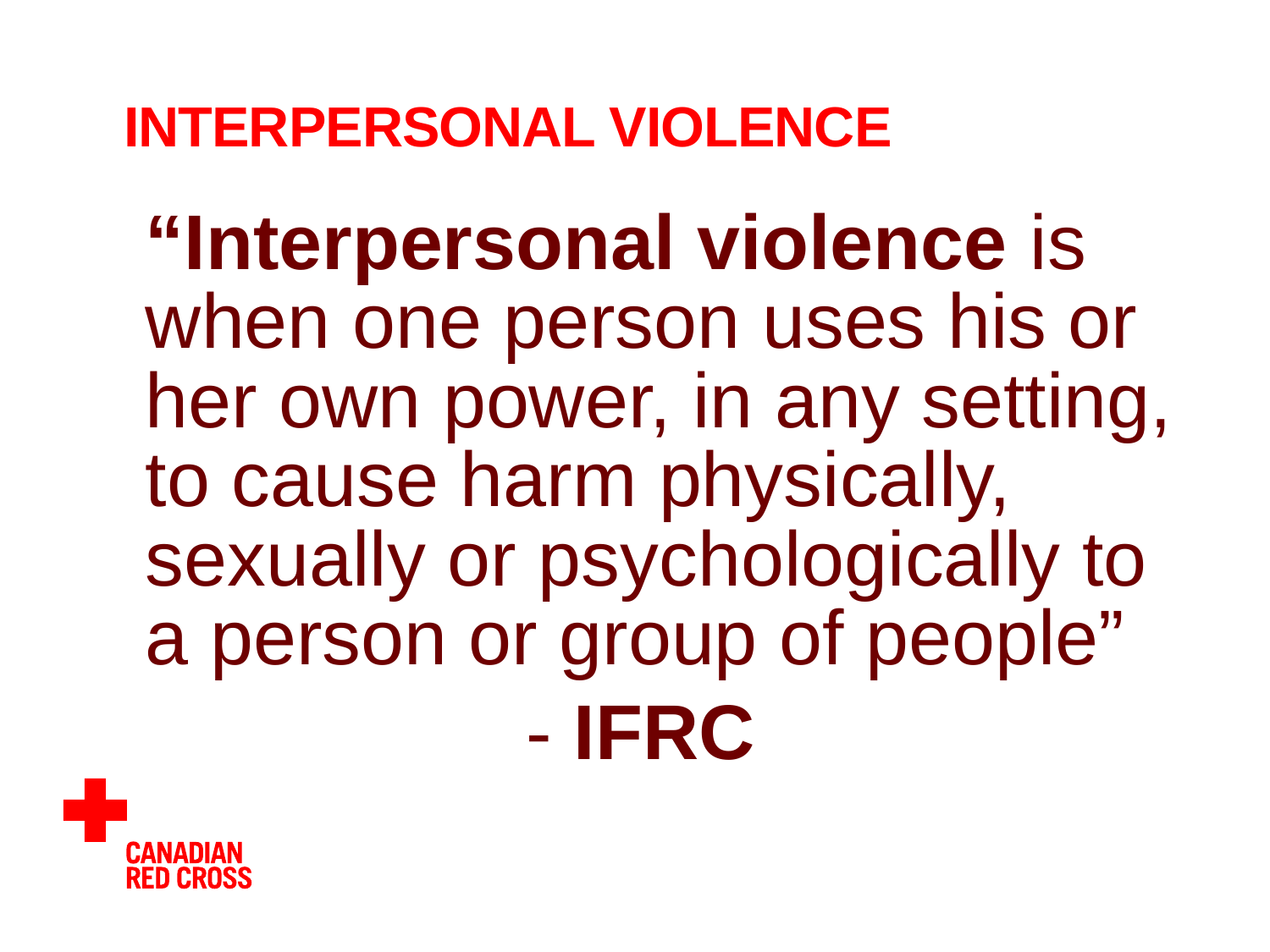

# INTERPERSONAL VIOLENCE
	“Interpersonal violence is when one person uses his or her own power, in any setting, to cause harm physically, sexually or psychologically to a person or group of people”
				- IFRC